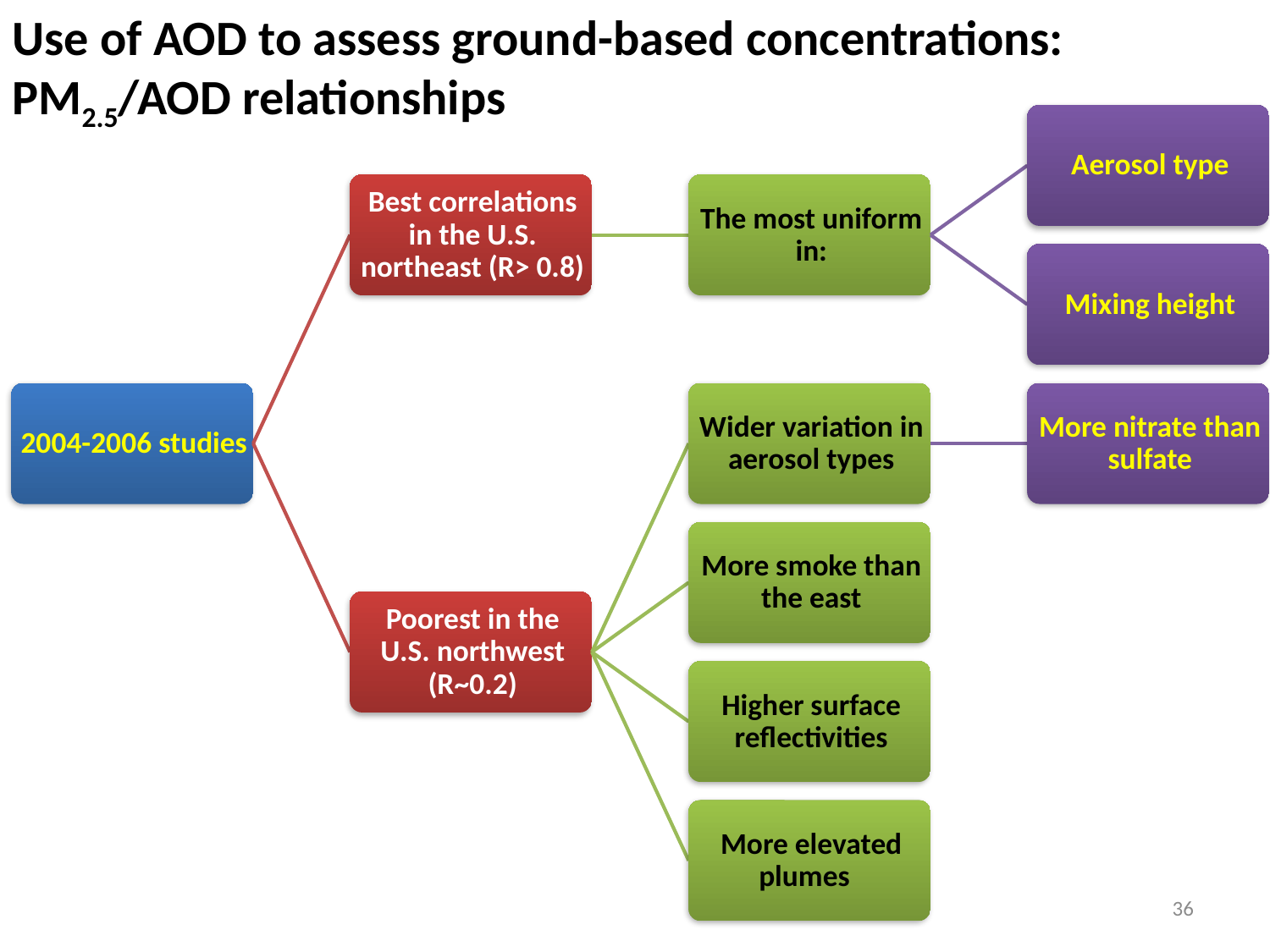

Use of AOD to assess ground-based concentrations: PM2.5/AOD relationships
2004-2006 studies

Best correlations in the U.S. northeast (R> 0.8)

The most uniform in:

Aerosol type

Mixing height

Poorest in the U.S. northwest (R~0.2)

Wider variation in aerosol types

More nitrate than sulfate

More smoke than the east

Higher surface reflectivities

More elevated plumes
36